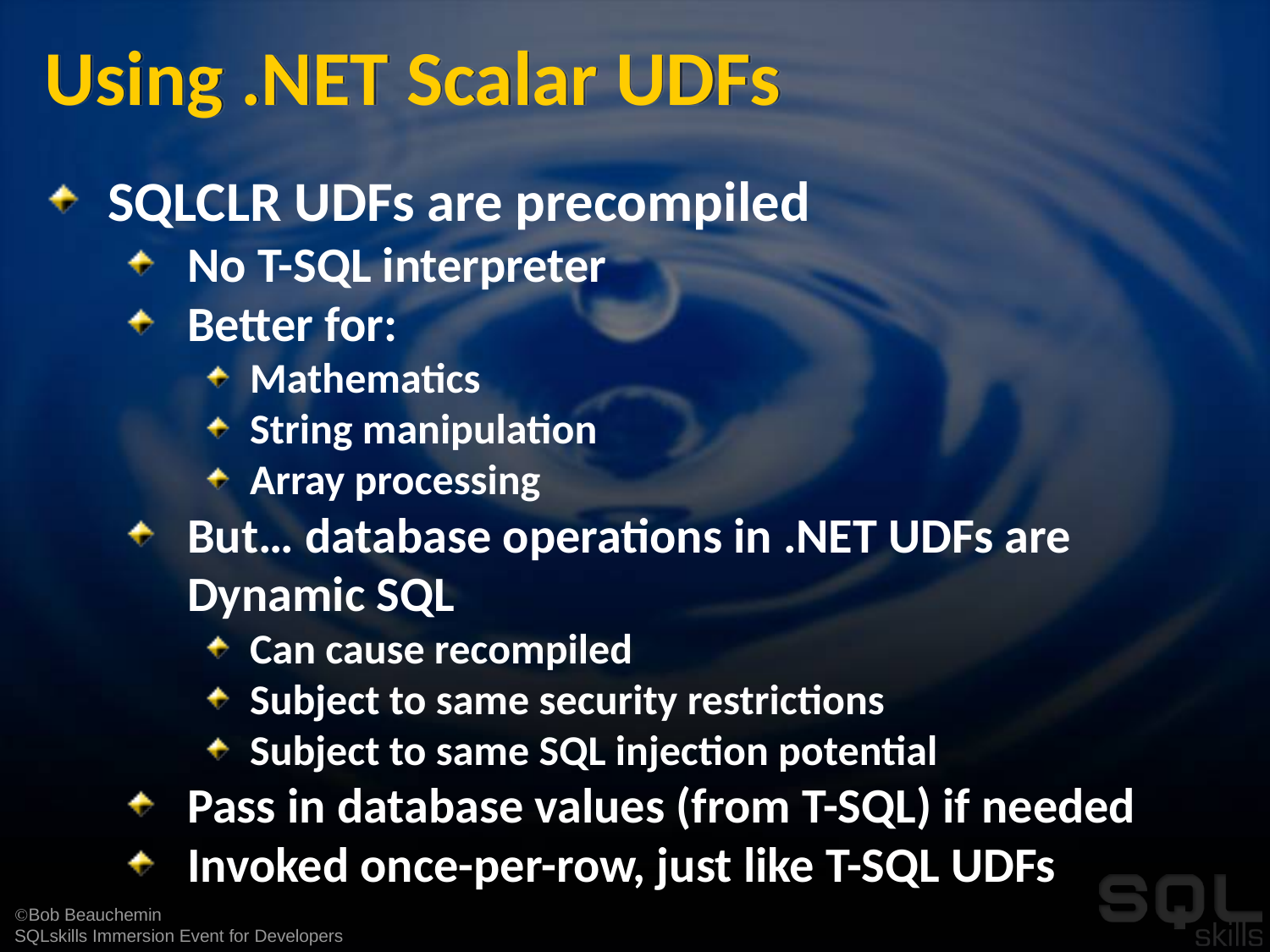

# Using .NET Scalar UDFs
SQLCLR UDFs are precompiled
No T-SQL interpreter
Better for:
Mathematics
String manipulation
Array processing
But… database operations in .NET UDFs are Dynamic SQL
Can cause recompiled
Subject to same security restrictions
Subject to same SQL injection potential
Pass in database values (from T-SQL) if needed
Invoked once-per-row, just like T-SQL UDFs